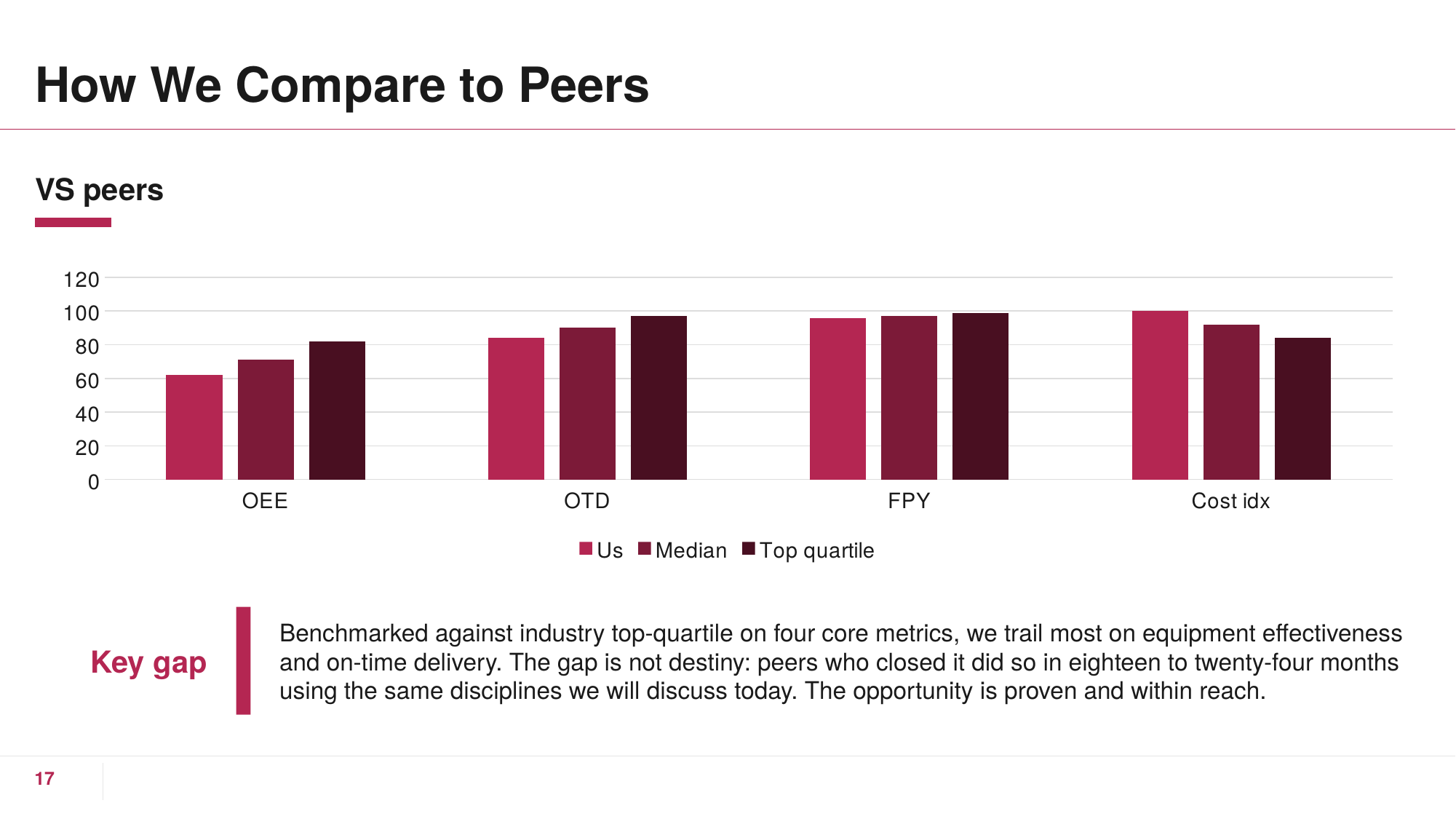

# How We Compare to Peers
VS peers

### Chart

| Category | Us | Median | Top quartile |
|---|---|---|---|
| OEE | 62.0 | 71.0 | 82.0 |
| OTD | 84.0 | 90.0 | 97.0 |
| FPY | 96.0 | 97.0 | 99.0 |
| Cost idx | 100.0 | 92.0 | 84.0 |
Benchmarked against industry top-quartile on four core metrics, we trail most on equipment effectiveness and on-time delivery. The gap is not destiny: peers who closed it did so in eighteen to twenty-four months using the same disciplines we will discuss today. The opportunity is proven and within reach.
Key gap
17